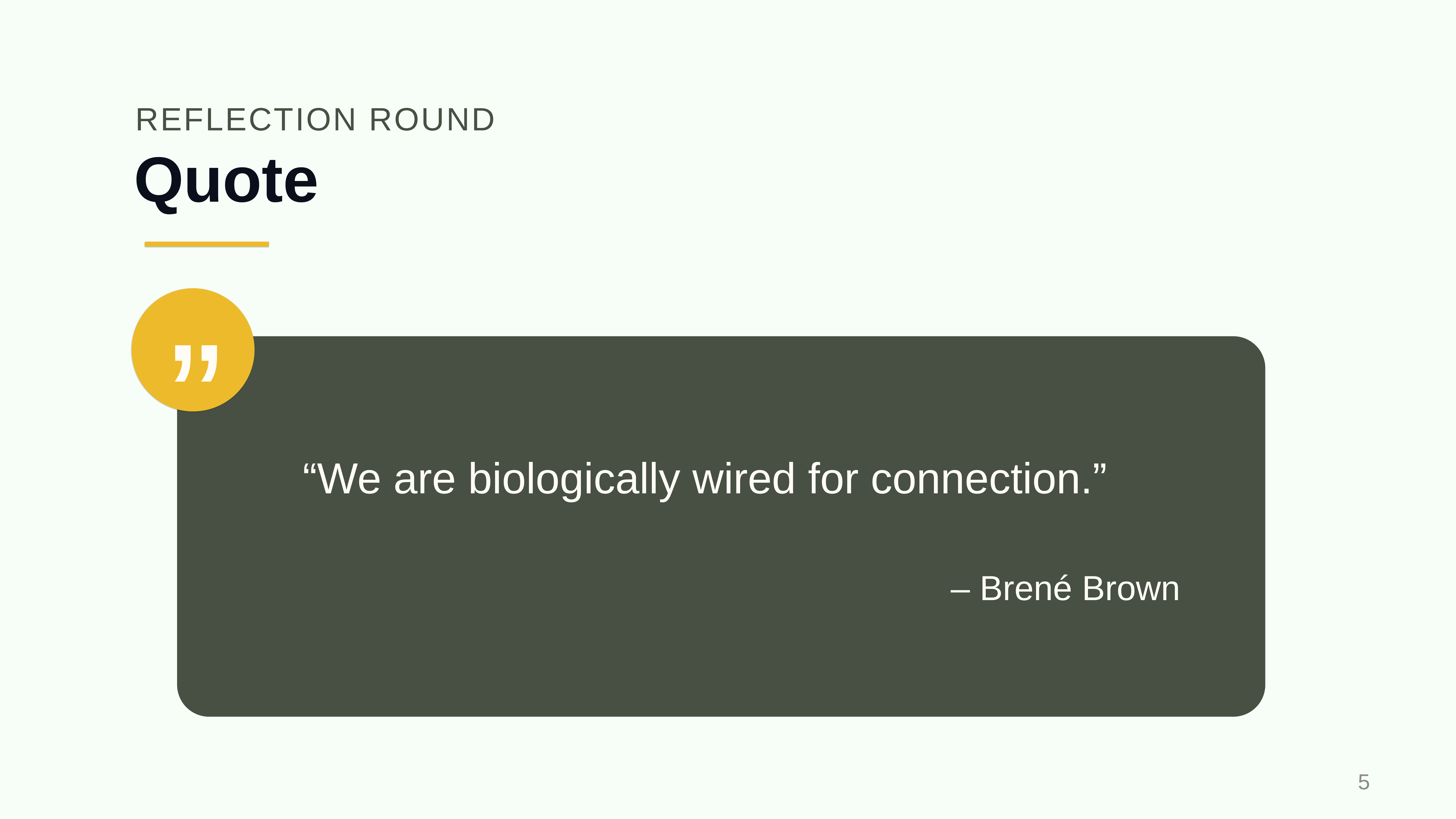

REFLECTION ROUND
# Quote

”

“We are biologically wired for connection.”
– Brené Brown
5